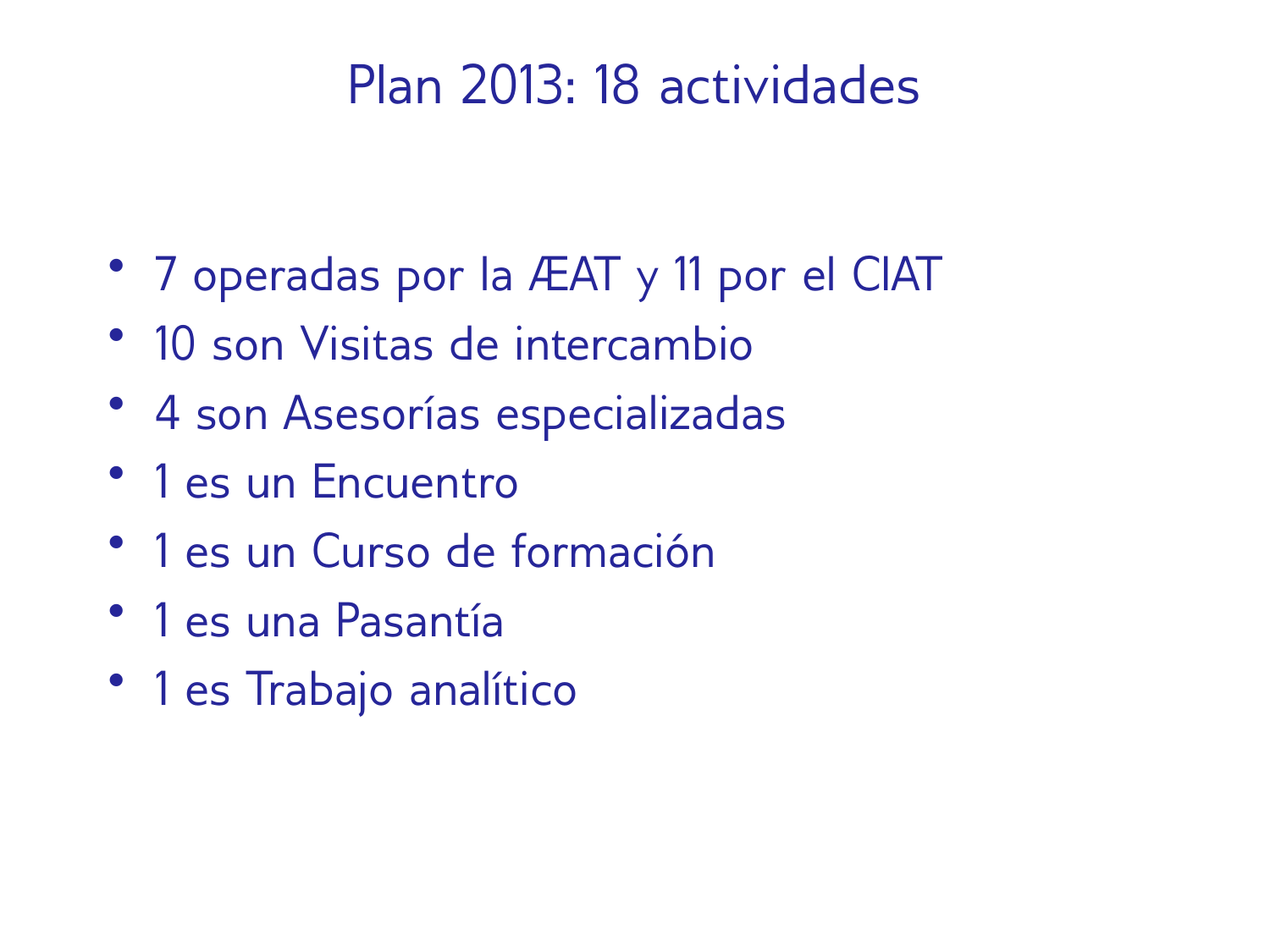

# Plan 2013: 18 actividades

7 operadas por la AEAT y 11 por el CIAT
10 son Visitas de intercambio
4 son Asesorías especializadas
1 es un Encuentro
1 es un Curso de formación
1 es una Pasantía
1 es Trabajo analítico